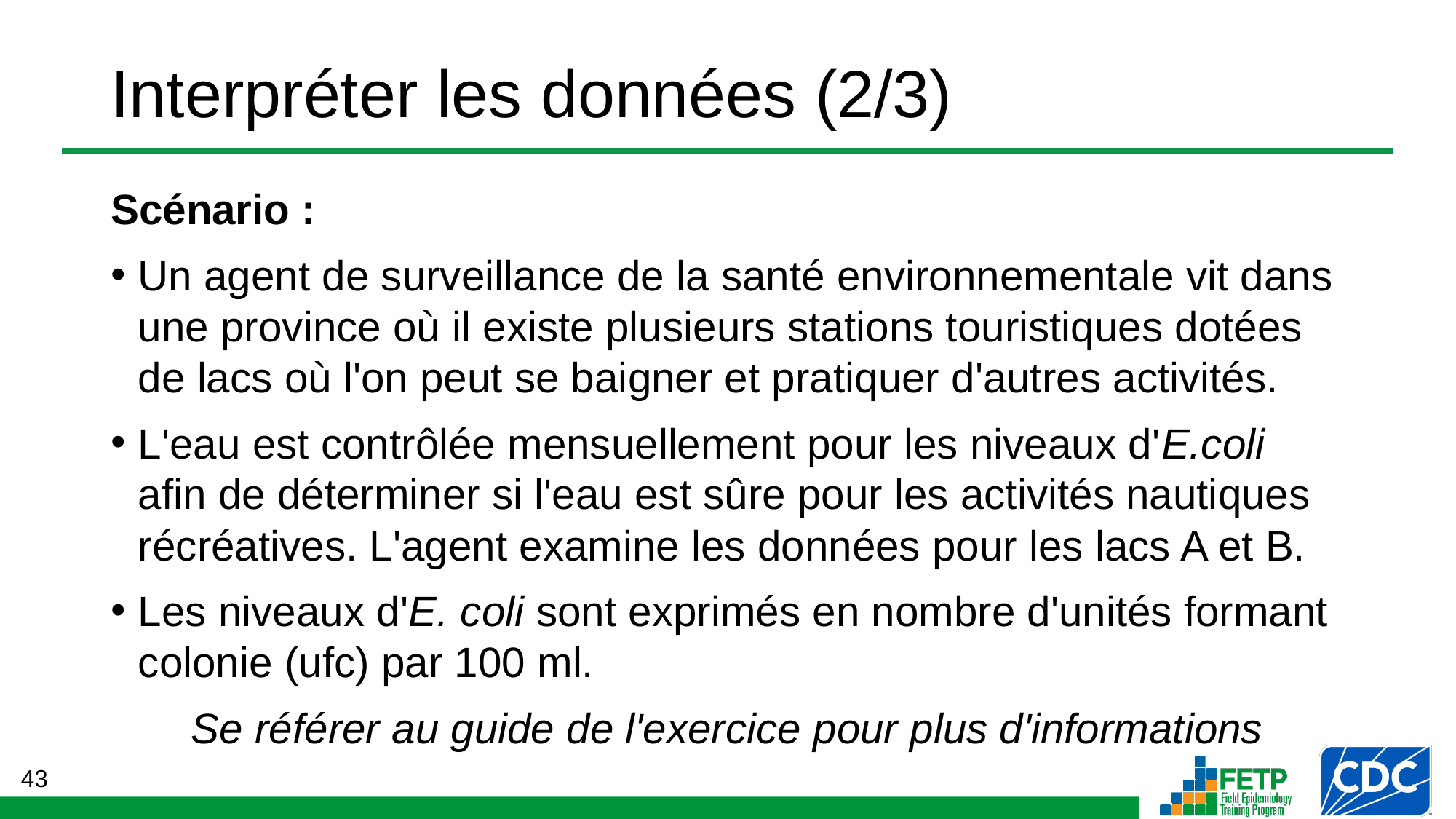

# Interpréter les données (2/3)
Scénario :
Un agent de surveillance de la santé environnementale vit dans une province où il existe plusieurs stations touristiques dotées de lacs où l'on peut se baigner et pratiquer d'autres activités.
L'eau est contrôlée mensuellement pour les niveaux d'E.coli afin de déterminer si l'eau est sûre pour les activités nautiques récréatives. L'agent examine les données pour les lacs A et B.
Les niveaux d'E. coli sont exprimés en nombre d'unités formant colonie (ufc) par 100 ml.
Se référer au guide de l'exercice pour plus d'informations